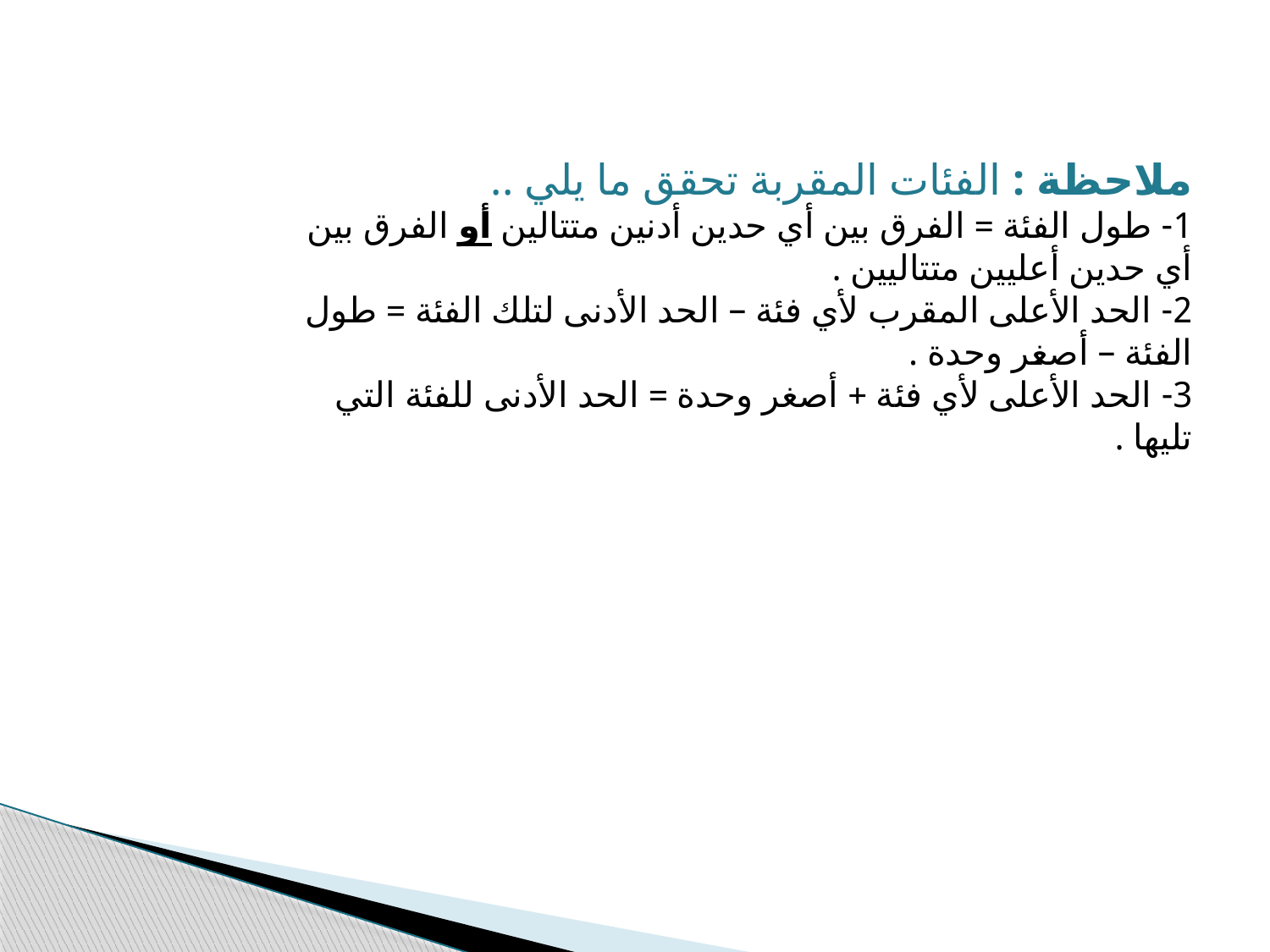

ملاحظة : الفئات المقربة تحقق ما يلي ..
1- طول الفئة = الفرق بين أي حدين أدنين متتالين أو الفرق بين أي حدين أعليين متتاليين .
2- الحد الأعلى المقرب لأي فئة – الحد الأدنى لتلك الفئة = طول الفئة – أصغر وحدة .
3- الحد الأعلى لأي فئة + أصغر وحدة = الحد الأدنى للفئة التي تليها .